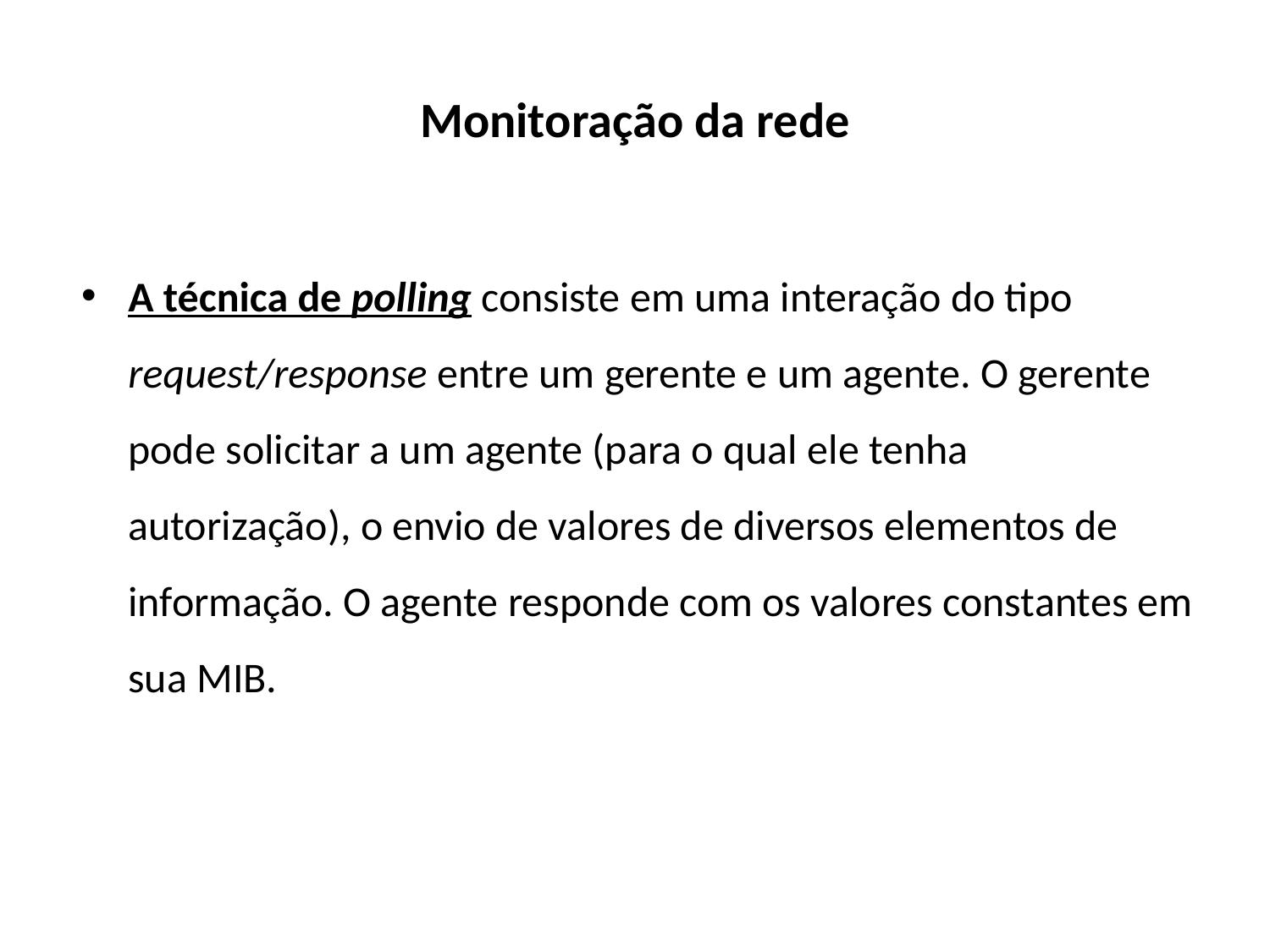

Monitoração da rede
A técnica de polling consiste em uma interação do tipo request/response entre um gerente e um agente. O gerente pode solicitar a um agente (para o qual ele tenha autorização), o envio de valores de diversos elementos de informação. O agente responde com os valores constantes em sua MIB.